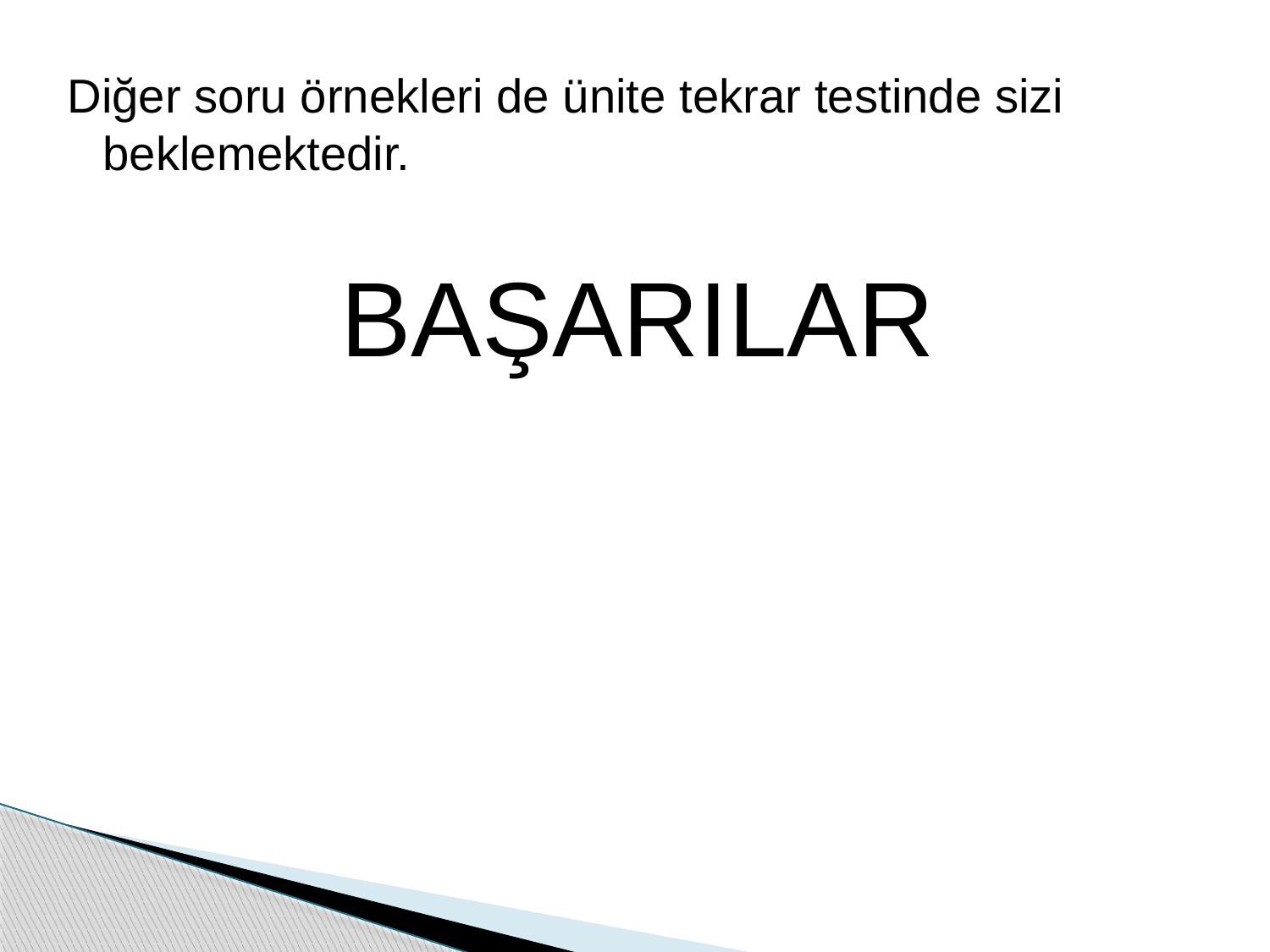

Diğer soru örnekleri de ünite tekrar testinde sizi beklemektedir.

BAŞARILAR